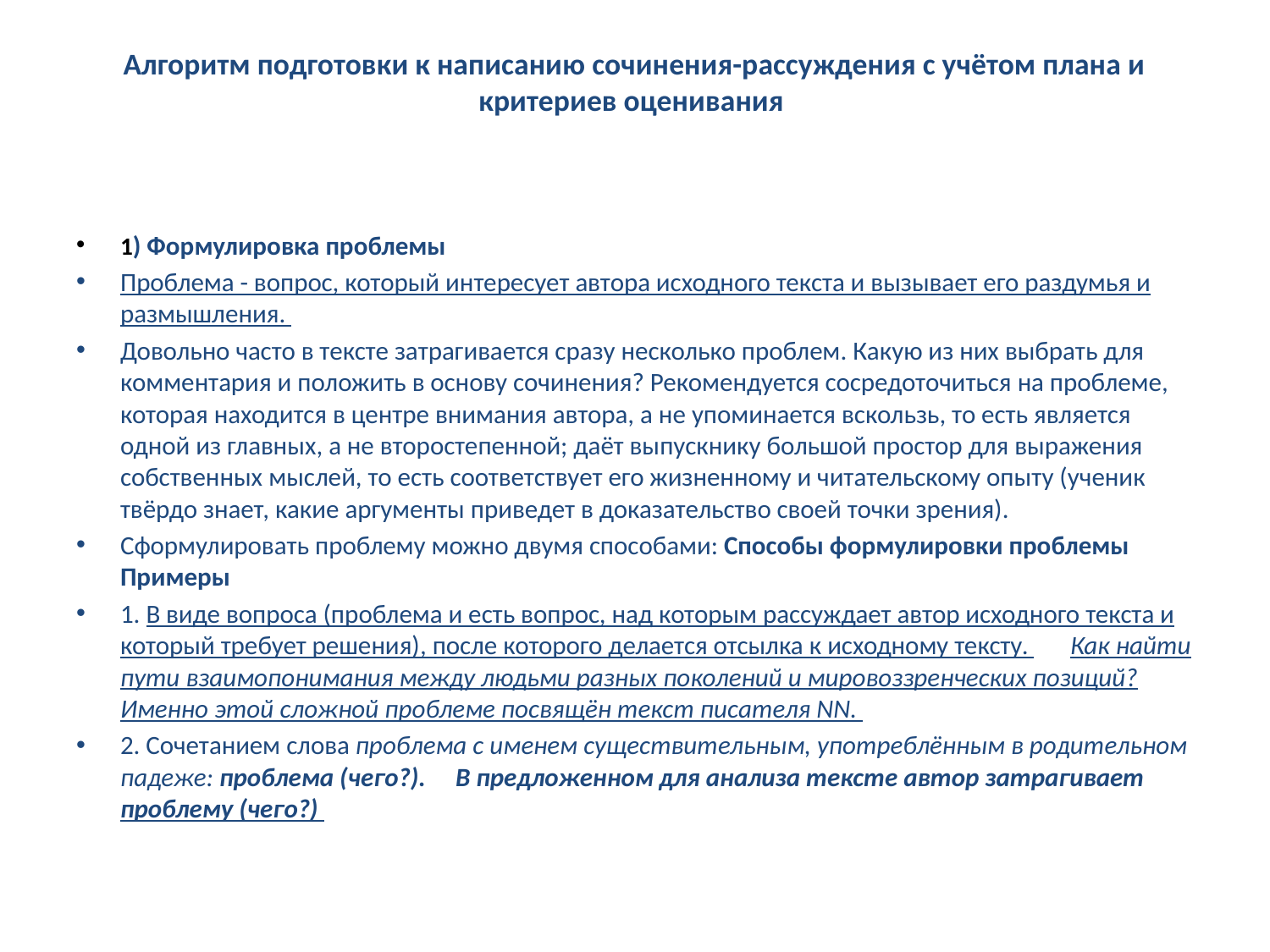

# Алгоритм подготовки к написанию сочинения-рассуждения с учётом плана и критериев оценивания
1) Формулировка проблемы
Проблема - вопрос, который интересует автора исходного текста и вызывает его раздумья и размышления.
Довольно часто в тексте затрагивается сразу несколько проблем. Какую из них выбрать для комментария и положить в основу сочинения? Рекомендуется сосредоточиться на проблеме, которая находится в центре внимания автора, а не упоминается вскользь, то есть является одной из главных, а не второстепенной; даёт выпускнику большой простор для выражения собственных мыслей, то есть соответствует его жизненному и читательскому опыту (ученик твёрдо знает, какие аргументы приведет в доказательство своей точки зрения).
Сформулировать проблему можно двумя способами: Способы формулировки проблемы 	Примеры
1. В виде вопроса (проблема и есть вопрос, над которым рассуждает автор исходного текста и который требует решения), после которого делается отсылка к исходному тексту. 	Как найти пути взаимопонимания между людьми разных поколений и мировоззренческих позиций? Именно этой сложной проблеме посвящён текст писателя NN.
2. Сочетанием слова проблема с именем существительным, употреблённым в родительном падеже: проблема (чего?). 	В предложенном для анализа тексте автор затрагивает проблему (чего?)